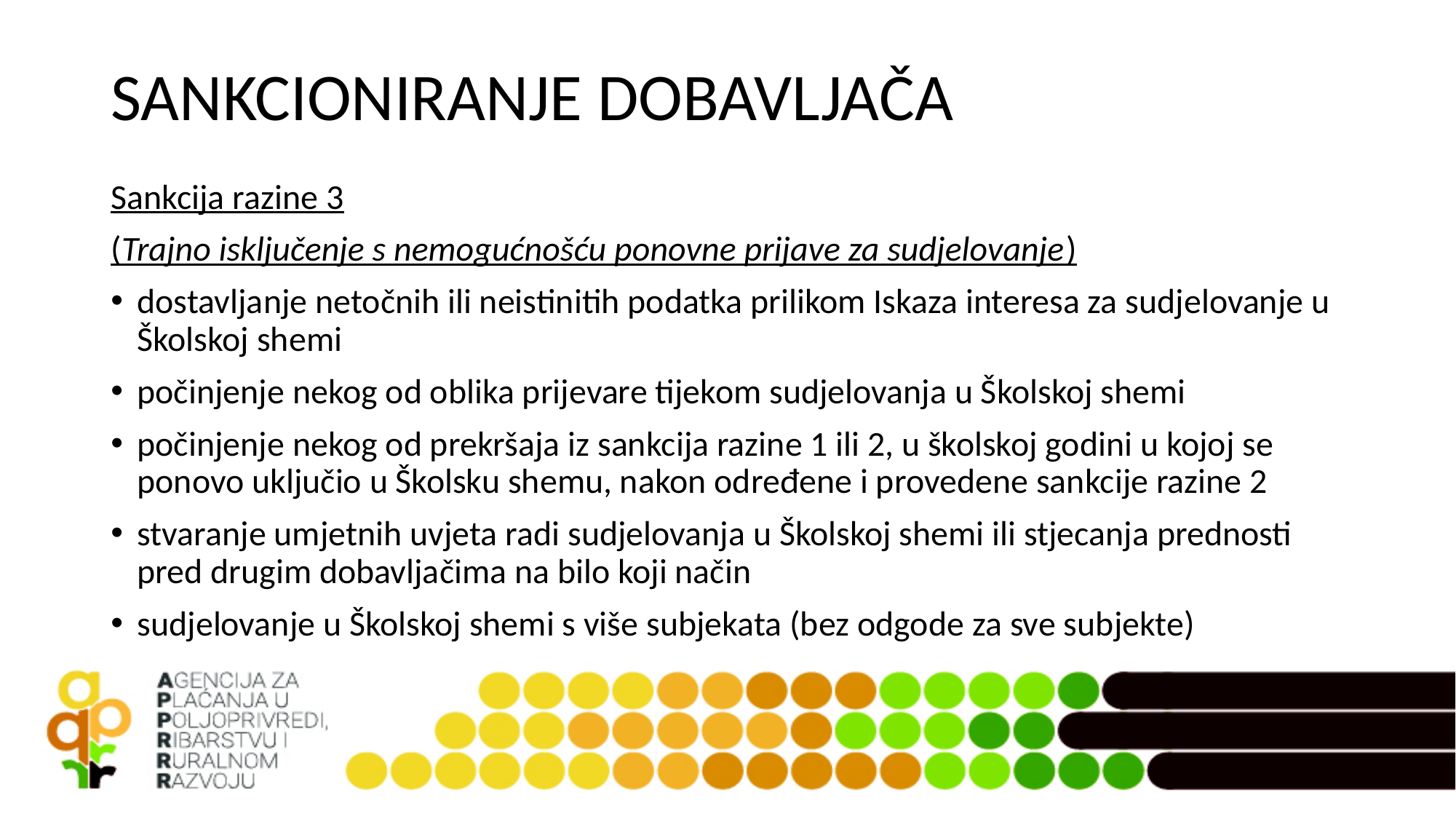

# SANKCIONIRANJE DOBAVLJAČA
Sankcija razine 3
(Trajno isključenje s nemogućnošću ponovne prijave za sudjelovanje)
dostavljanje netočnih ili neistinitih podatka prilikom Iskaza interesa za sudjelovanje u Školskoj shemi
počinjenje nekog od oblika prijevare tijekom sudjelovanja u Školskoj shemi
počinjenje nekog od prekršaja iz sankcija razine 1 ili 2, u školskoj godini u kojoj se ponovo uključio u Školsku shemu, nakon određene i provedene sankcije razine 2
stvaranje umjetnih uvjeta radi sudjelovanja u Školskoj shemi ili stjecanja prednosti pred drugim dobavljačima na bilo koji način
sudjelovanje u Školskoj shemi s više subjekata (bez odgode za sve subjekte)